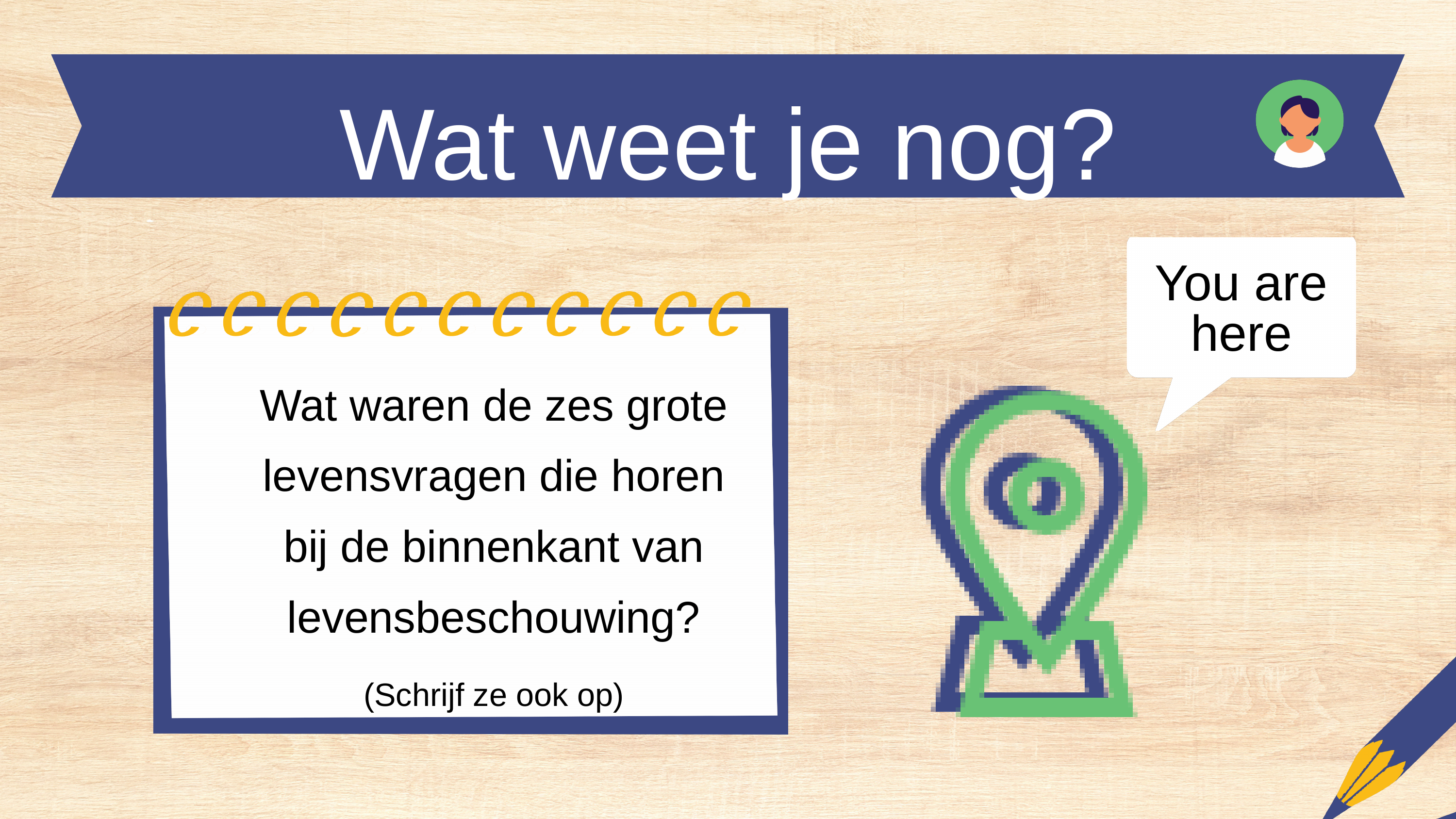

Wat weet je nog?

You are here
Wat waren de zes grote levensvragen die horen bij de binnenkant van levensbeschouwing?
(Schrijf ze ook op)